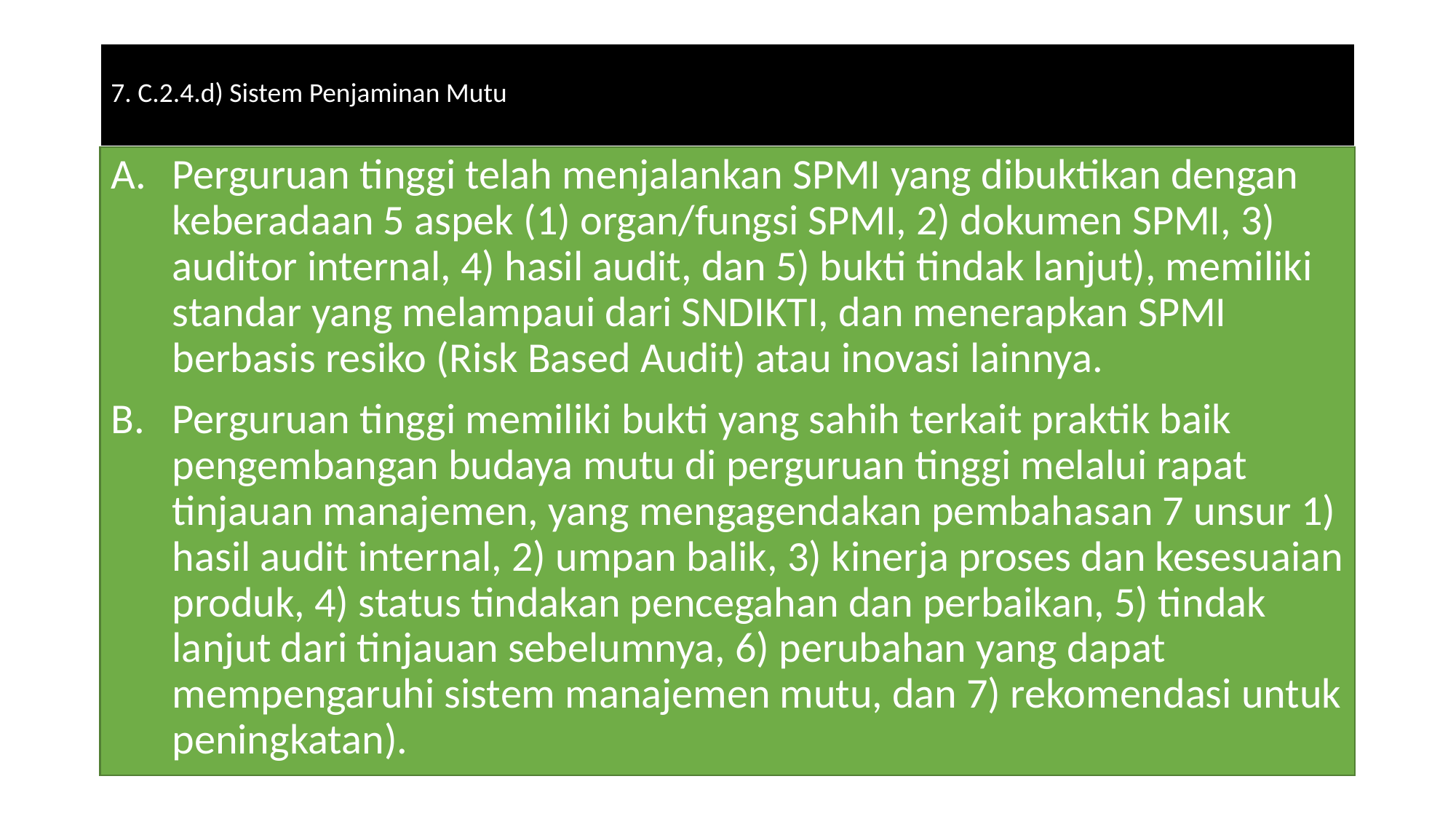

# 7. C.2.4.d) Sistem Penjaminan Mutu
Perguruan tinggi telah menjalankan SPMI yang dibuktikan dengan keberadaan 5 aspek (1) organ/fungsi SPMI, 2) dokumen SPMI, 3) auditor internal, 4) hasil audit, dan 5) bukti tindak lanjut), memiliki standar yang melampaui dari SNDIKTI, dan menerapkan SPMI berbasis resiko (Risk Based Audit) atau inovasi lainnya.
Perguruan tinggi memiliki bukti yang sahih terkait praktik baik pengembangan budaya mutu di perguruan tinggi melalui rapat tinjauan manajemen, yang mengagendakan pembahasan 7 unsur 1) hasil audit internal, 2) umpan balik, 3) kinerja proses dan kesesuaian produk, 4) status tindakan pencegahan dan perbaikan, 5) tindak lanjut dari tinjauan sebelumnya, 6) perubahan yang dapat mempengaruhi sistem manajemen mutu, dan 7) rekomendasi untuk peningkatan).